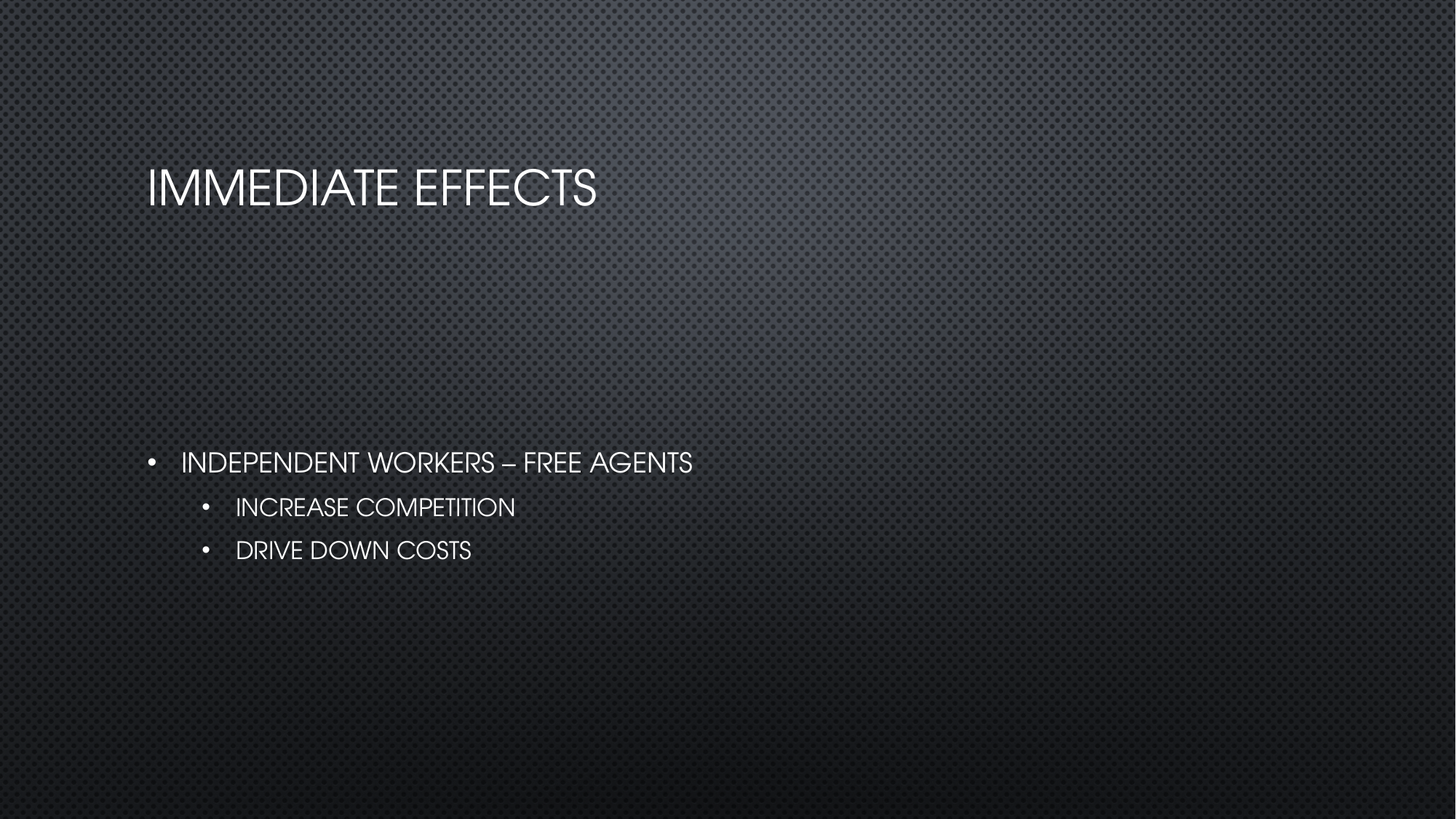

# Immediate Effects
Independent workers – free agents
Increase competition
Drive down costs